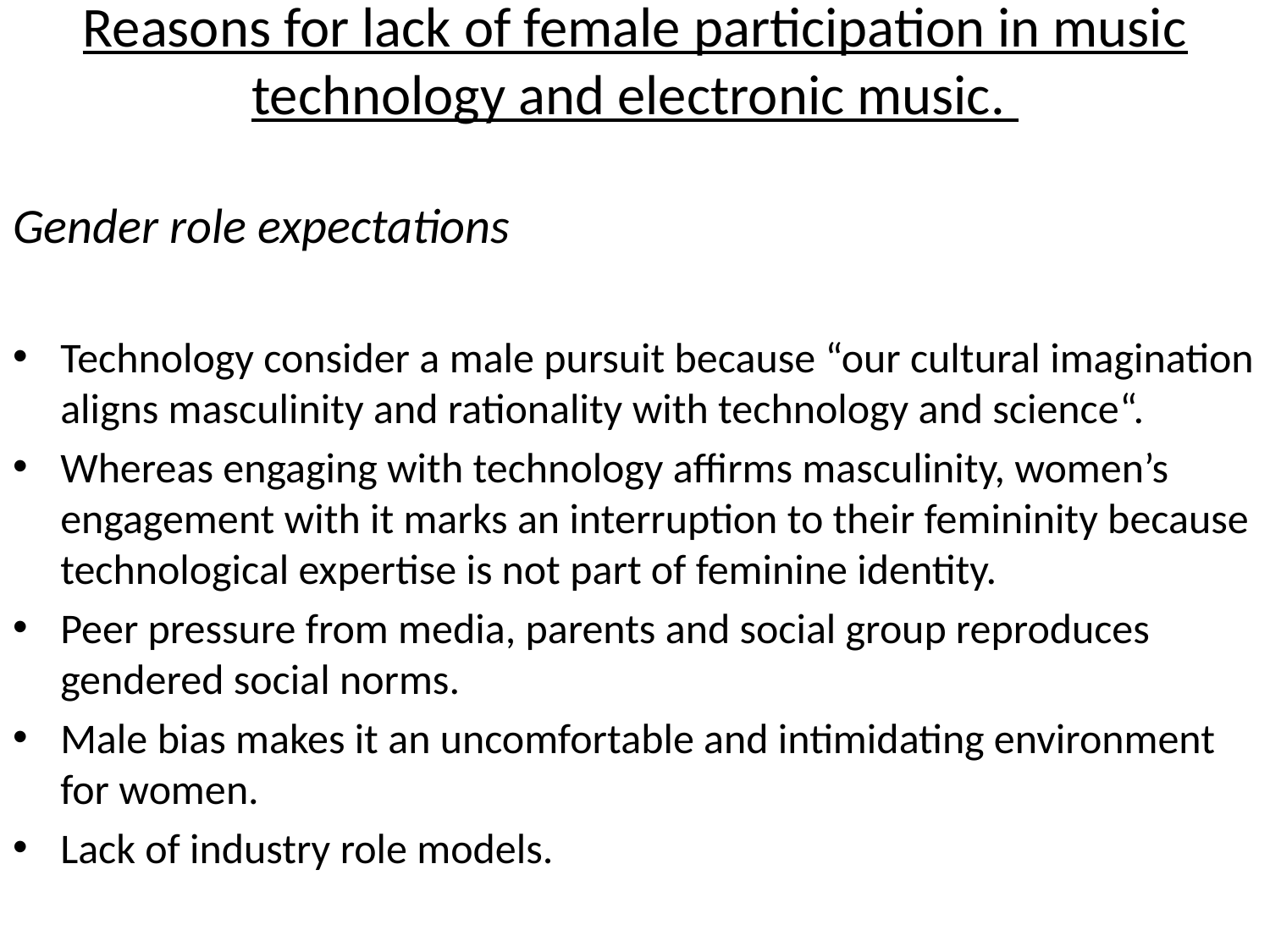

# Reasons for lack of female participation in music technology and electronic music.
Gender role expectations

Technology consider a male pursuit because “our cultural imagination aligns masculinity and rationality with technology and science“.
Whereas engaging with technology affirms masculinity, women’s engagement with it marks an interruption to their femininity because technological expertise is not part of feminine identity.
Peer pressure from media, parents and social group reproduces gendered social norms.
Male bias makes it an uncomfortable and intimidating environment for women.
Lack of industry role models.